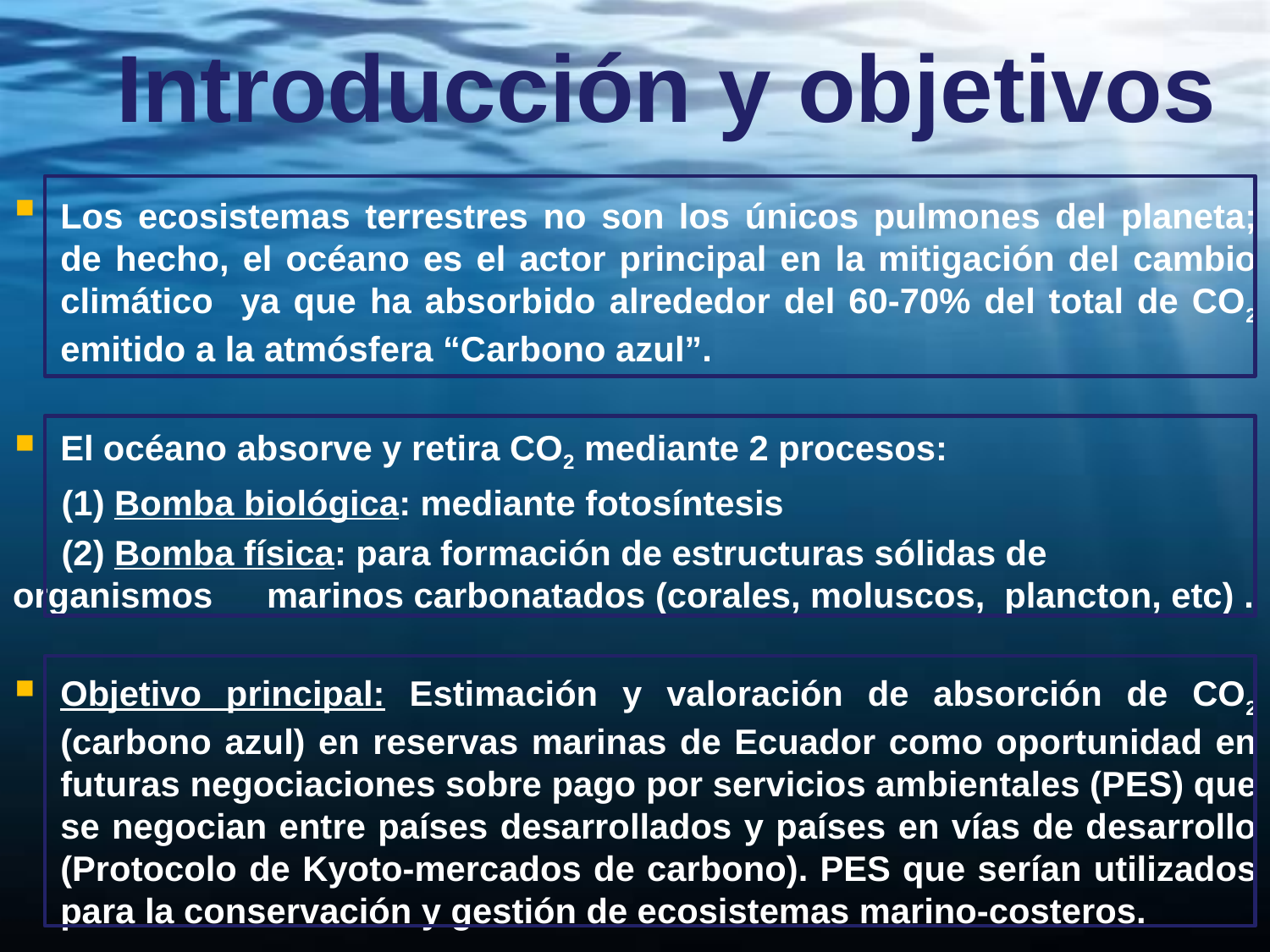

Introducción y objetivos

Los ecosistemas terrestres no son los únicos pulmones del planeta; de hecho, el océano es el actor principal en la mitigación del cambio climático  ya que ha absorbido alrededor del 60-70% del total de CO2 emitido a la atmósfera “Carbono azul”.

El océano absorve y retira CO2 mediante 2 procesos:
     (1) Bomba biológica: mediante fotosíntesis
     (2) Bomba física: para formación de estructuras sólidas de organismos    	marinos carbonatados (corales, moluscos,  plancton, etc) .

Objetivo principal: Estimación y valoración de absorción de CO2 (carbono azul) en reservas marinas de Ecuador como oportunidad en futuras negociaciones sobre pago por servicios ambientales (PES) que se negocian entre países desarrollados y países en vías de desarrollo (Protocolo de Kyoto-mercados de carbono). PES que serían utilizados para la conservación y gestión de ecosistemas marino-costeros.